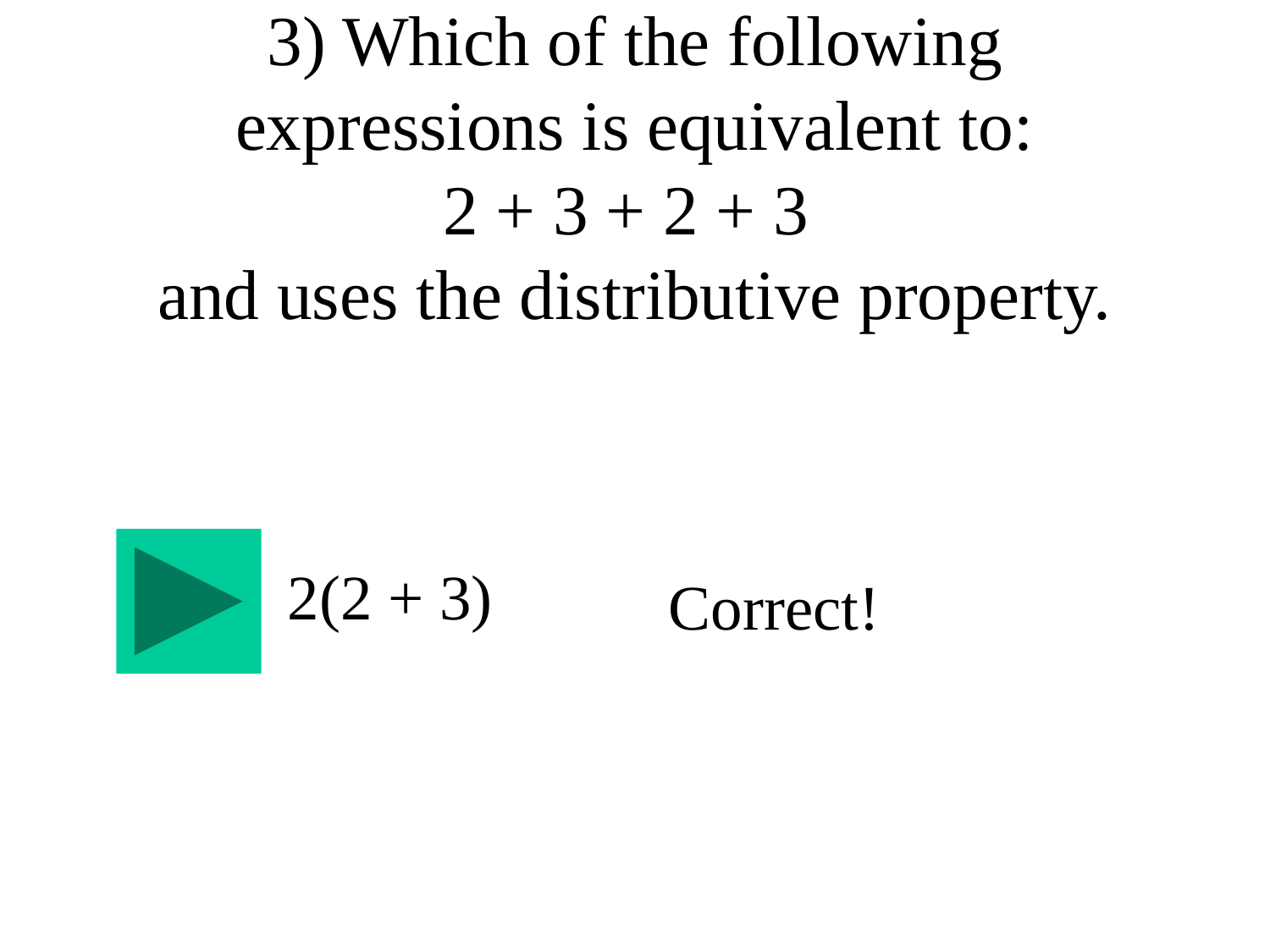

3) Which of the following expressions is equivalent to:
2 + 3 + 2 + 3
and uses the distributive property.

2(2 + 3)
Correct!